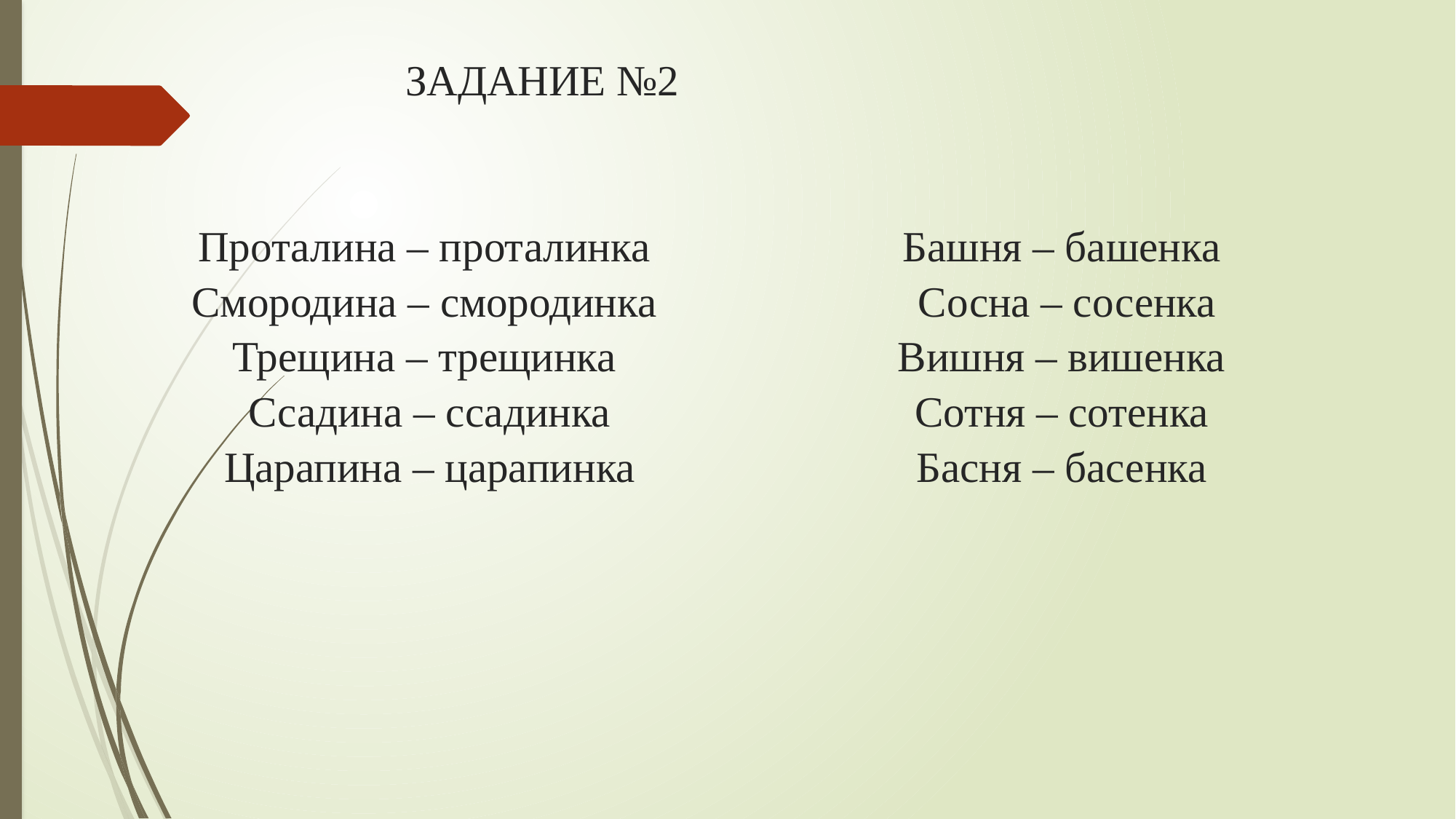

# ЗАДАНИЕ №2 Проталина – проталинка Смородина – смородинка Трещина – трещинка Ссадина – ссадинка Царапина – царапинка Башня – башенка Сосна – сосенка Вишня – вишенка Сотня – сотенка Басня – басенка